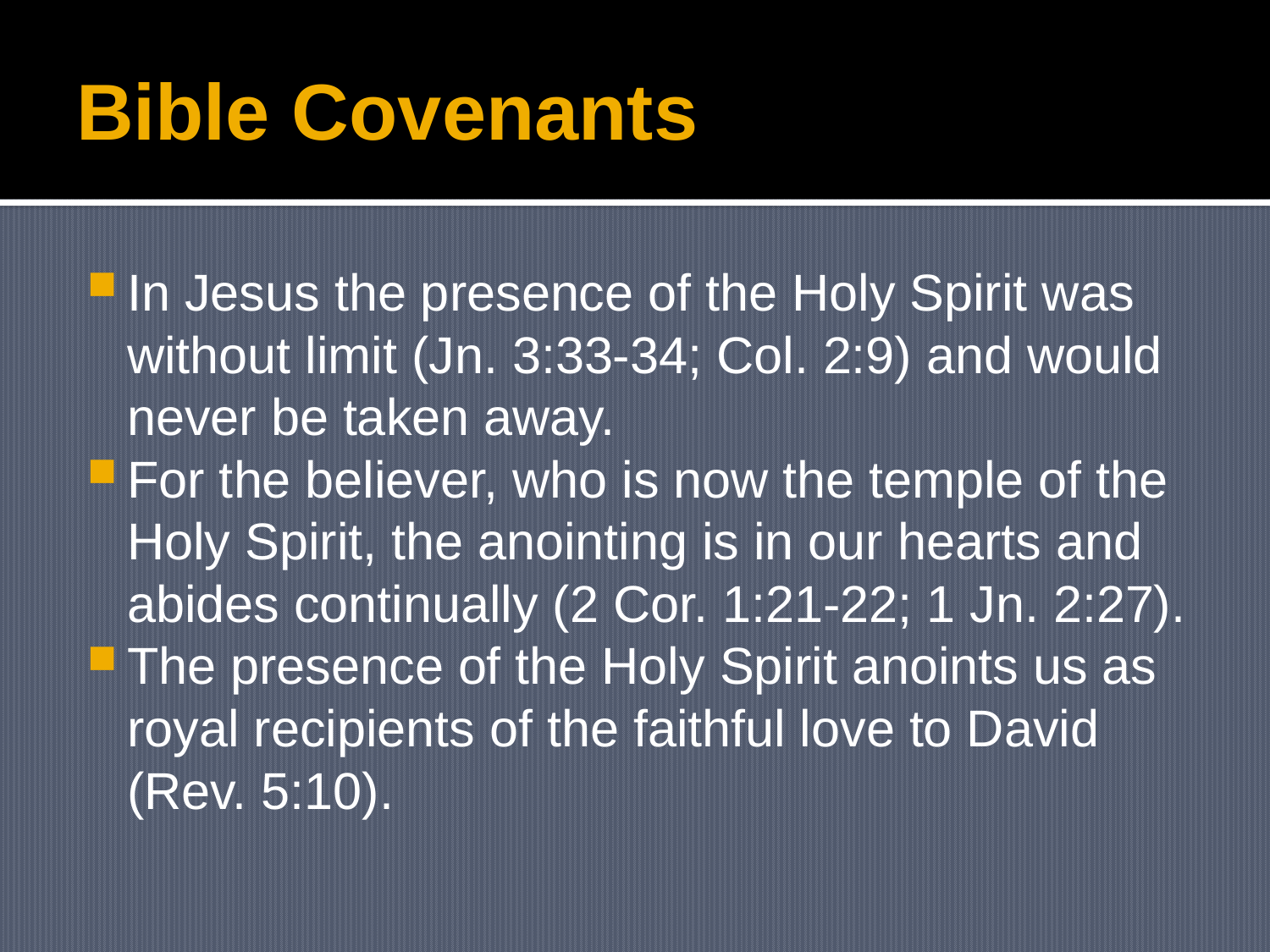

# Bible Covenants
In Jesus the presence of the Holy Spirit was without limit (Jn. 3:33-34; Col. 2:9) and would never be taken away.
For the believer, who is now the temple of the Holy Spirit, the anointing is in our hearts and abides continually (2 Cor. 1:21-22; 1 Jn. 2:27).
The presence of the Holy Spirit anoints us as royal recipients of the faithful love to David (Rev. 5:10).